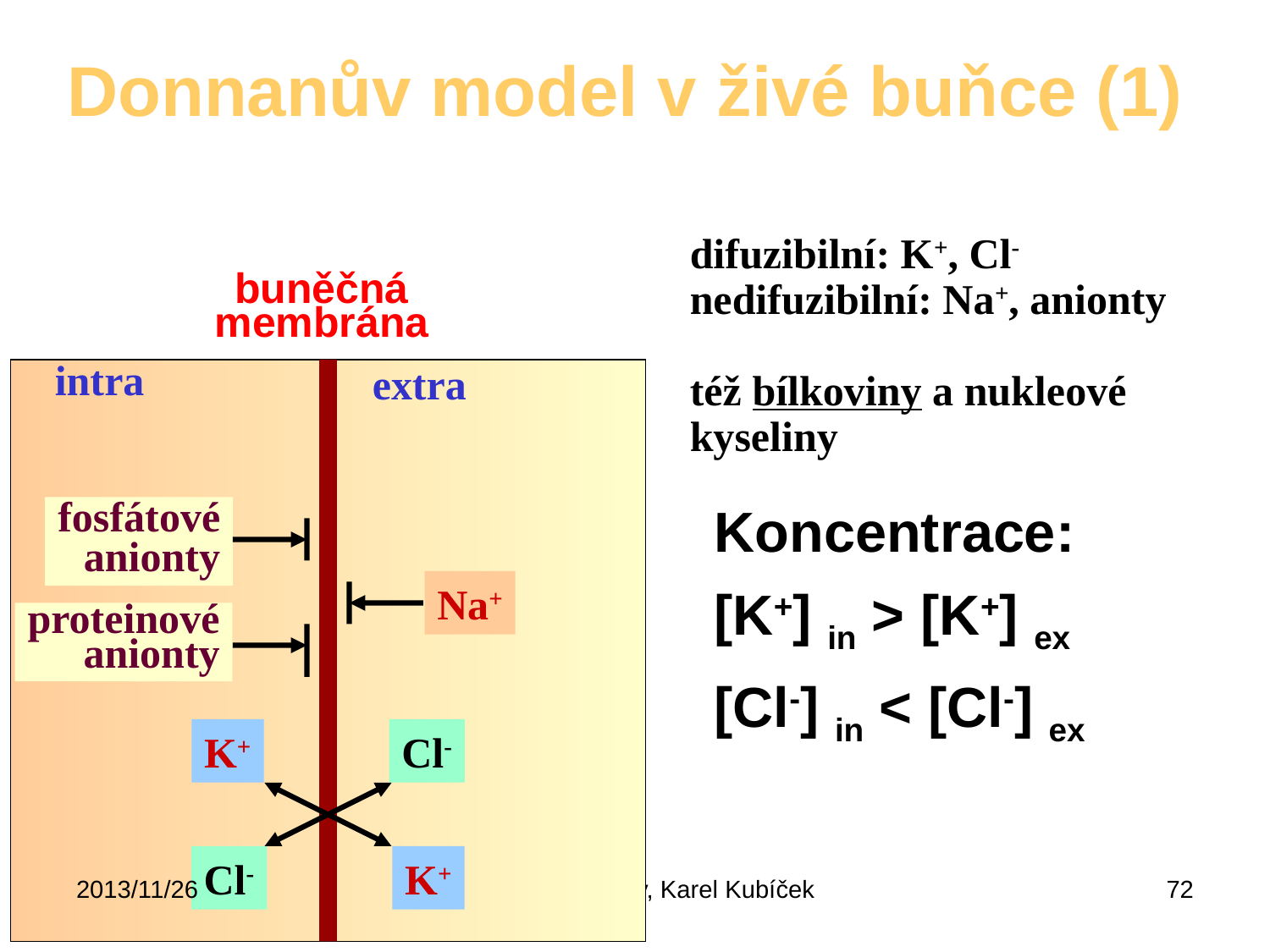

Donnanův model v živé buňce (1)
difuzibilní: K+, Cl-
nedifuzibilní: Na+, anionty

též bílkoviny a nukleové kyseliny
buněčná
membrána
intra

extra
Koncentrace:
[K+] in > [K+] ex
[Cl-] in < [Cl-] ex
fosfátové
anionty

Na+

proteinové
anionty

K+
Cl-

Cl-
K+
2013/11/26
Lipidy, membrány, Karel Kubíček
72